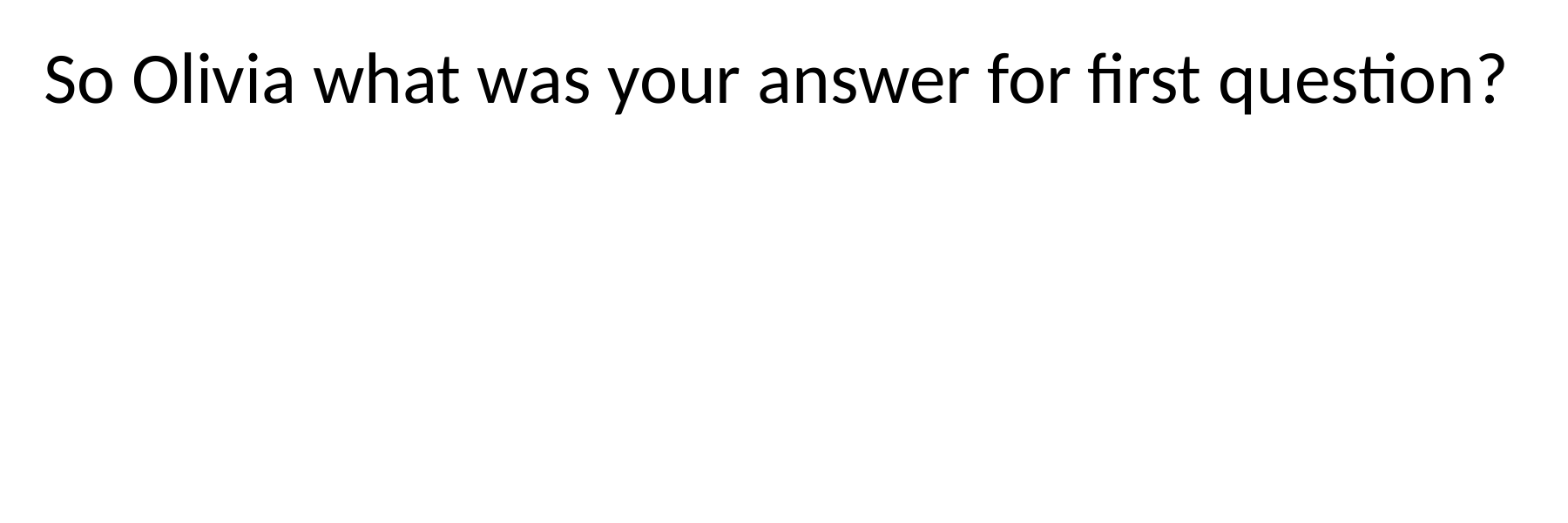

So Olivia what was your answer for first question?